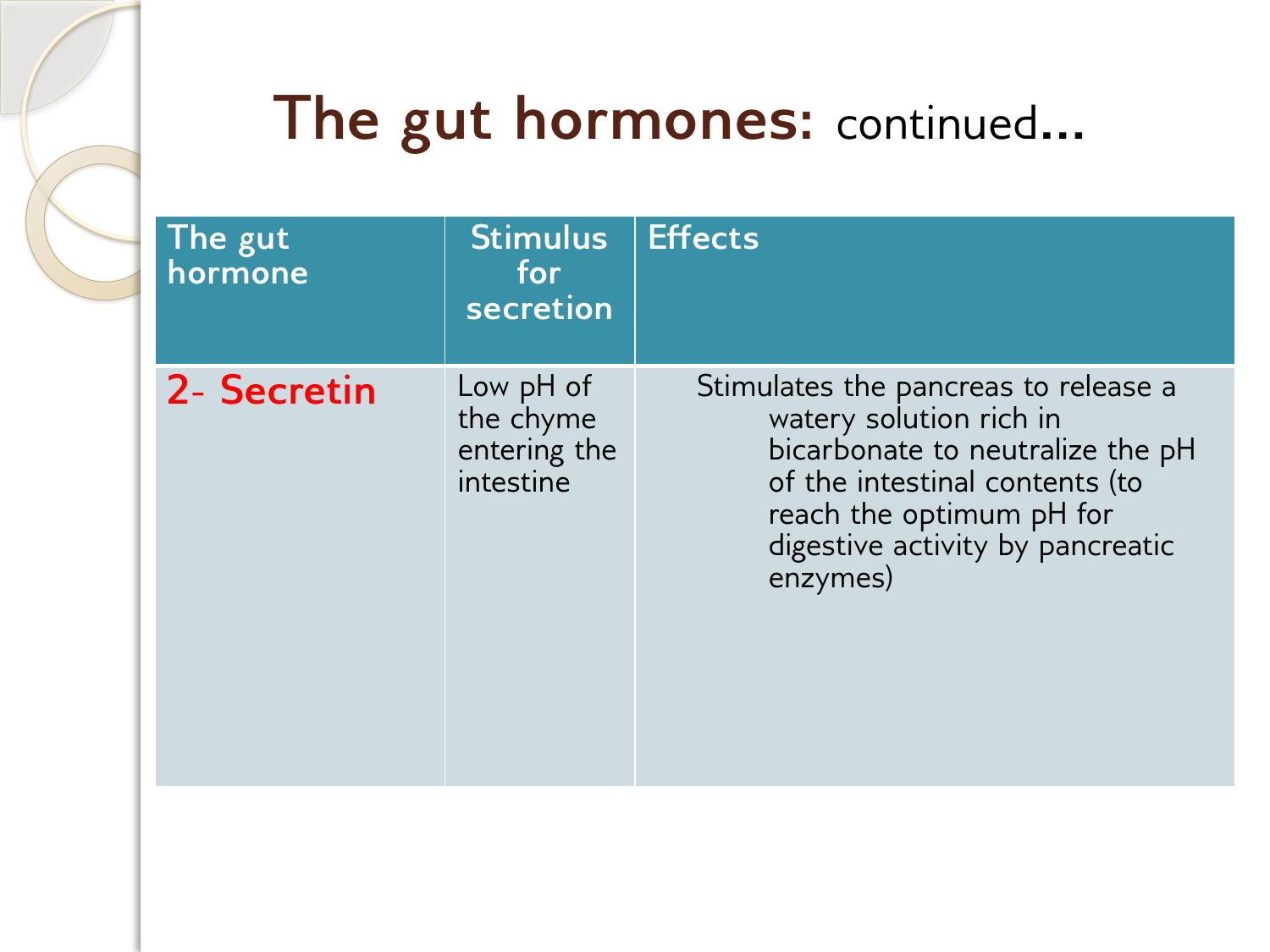

The gut hormones: continued…
| The gut hormone | Stimulus for secretion | Effects |
| --- | --- | --- |
| 2- Secretin | Low pH of the chyme entering the intestine | Stimulates the pancreas to release a watery solution rich in bicarbonate to neutralize the pH of the intestinal contents (to reach the optimum pH for digestive activity by pancreatic enzymes) |